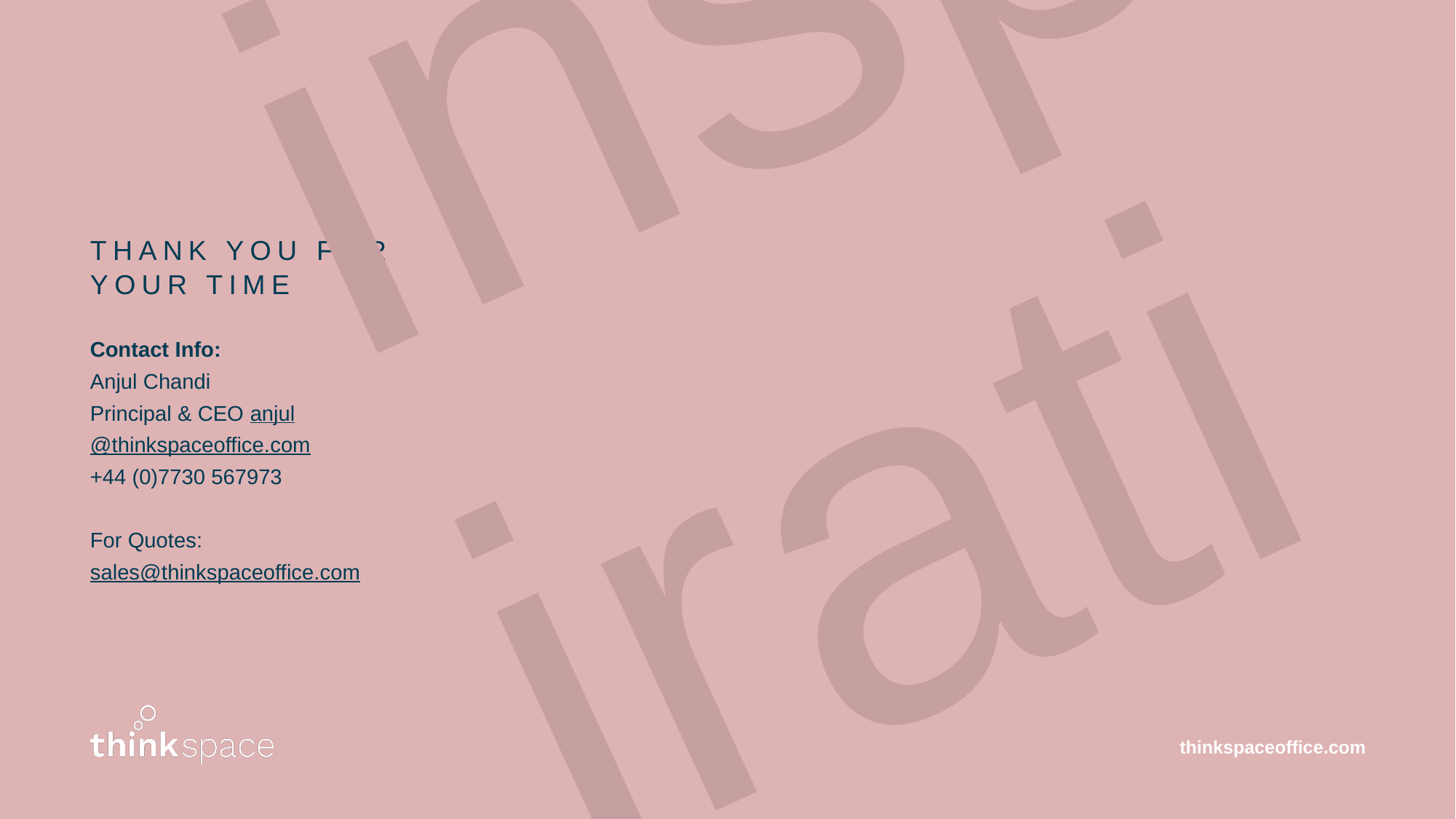

inspiration
THANK YOU FOR YOUR TIME
Contact Info:
Anjul Chandi
Principal & CEO anjul@thinkspaceoffice.com
+44 (0)7730 567973

For Quotes:
sales@thinkspaceoffice.com